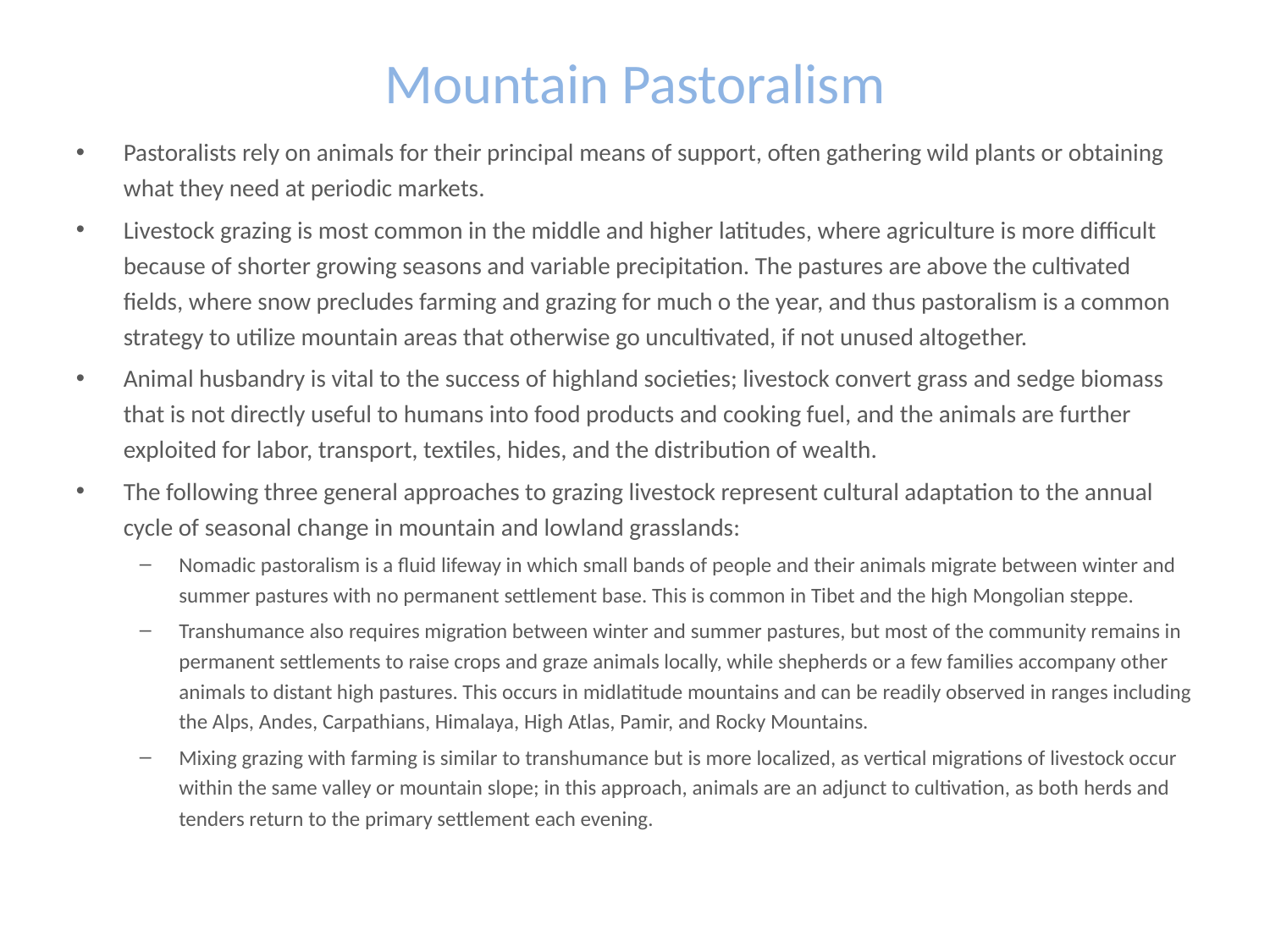

# Mountain Pastoralism
Pastoralists rely on animals for their principal means of support, often gathering wild plants or obtaining what they need at periodic markets.
Livestock grazing is most common in the middle and higher latitudes, where agriculture is more difficult because of shorter growing seasons and variable precipitation. The pastures are above the cultivated fields, where snow precludes farming and grazing for much o the year, and thus pastoralism is a common strategy to utilize mountain areas that otherwise go uncultivated, if not unused altogether.
Animal husbandry is vital to the success of highland societies; livestock convert grass and sedge biomass that is not directly useful to humans into food products and cooking fuel, and the animals are further exploited for labor, transport, textiles, hides, and the distribution of wealth.
The following three general approaches to grazing livestock represent cultural adaptation to the annual cycle of seasonal change in mountain and lowland grasslands:
Nomadic pastoralism is a fluid lifeway in which small bands of people and their animals migrate between winter and summer pastures with no permanent settlement base. This is common in Tibet and the high Mongolian steppe.
Transhumance also requires migration between winter and summer pastures, but most of the community remains in permanent settlements to raise crops and graze animals locally, while shepherds or a few families accompany other animals to distant high pastures. This occurs in midlatitude mountains and can be readily observed in ranges including the Alps, Andes, Carpathians, Himalaya, High Atlas, Pamir, and Rocky Mountains.
Mixing grazing with farming is similar to transhumance but is more localized, as vertical migrations of livestock occur within the same valley or mountain slope; in this approach, animals are an adjunct to cultivation, as both herds and tenders return to the primary settlement each evening.